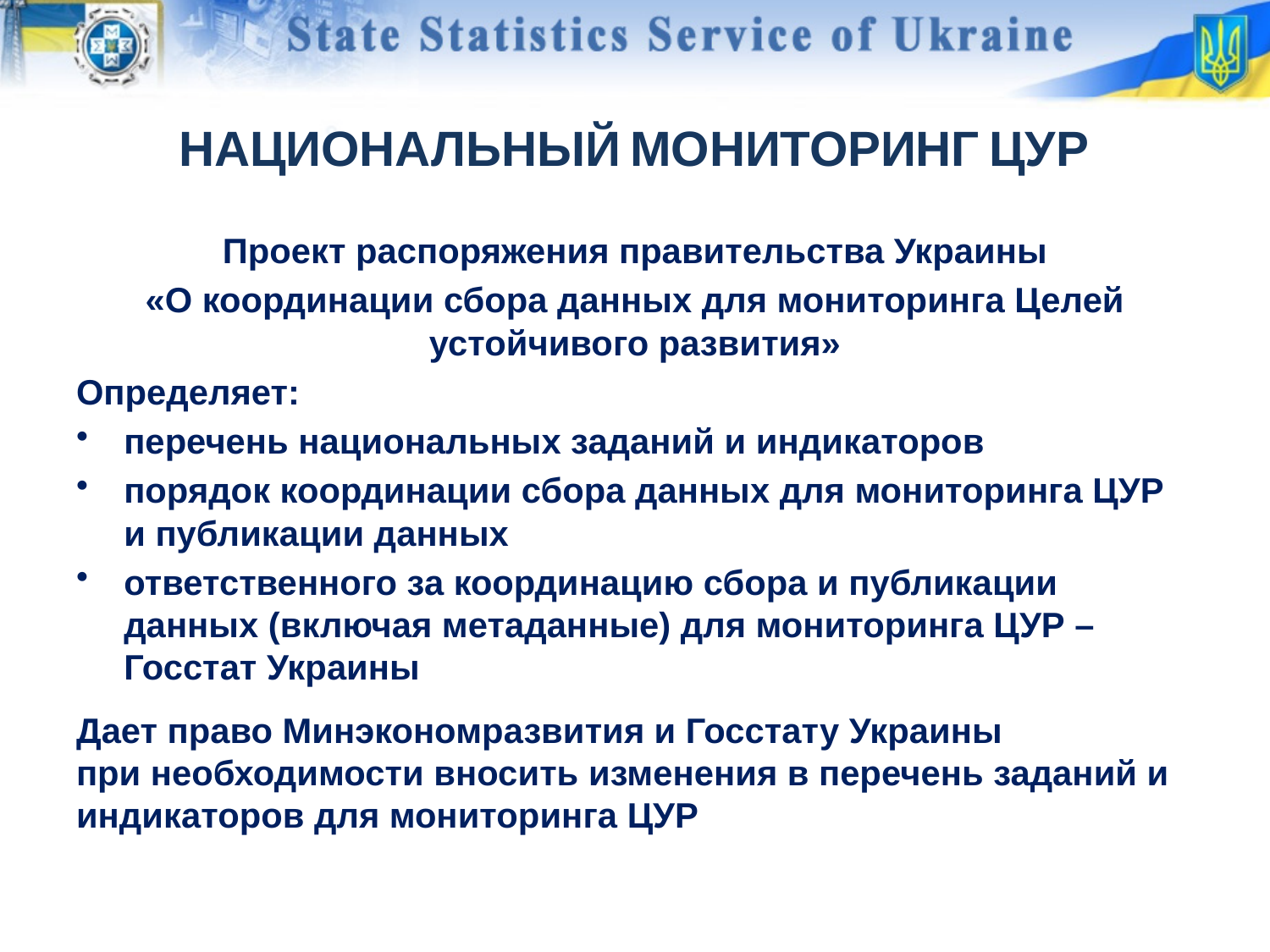

# НАЦИОНАЛЬНЫЙ МОНИТОРИНГ ЦУР
Проект распоряжения правительства Украины
«О координации сбора данных для мониторинга Целей устойчивого развития»
Определяет:
перечень национальных заданий и индикаторов
порядок координации сбора данных для мониторинга ЦУР  и публикации данных
ответственного за координацию сбора и публикации данных (включая метаданные) для мониторинга ЦУР – Госстат Украины
Дает право Минэкономразвития и Госстату Украины
при необходимости вносить изменения в перечень заданий и индикаторов для мониторинга ЦУР